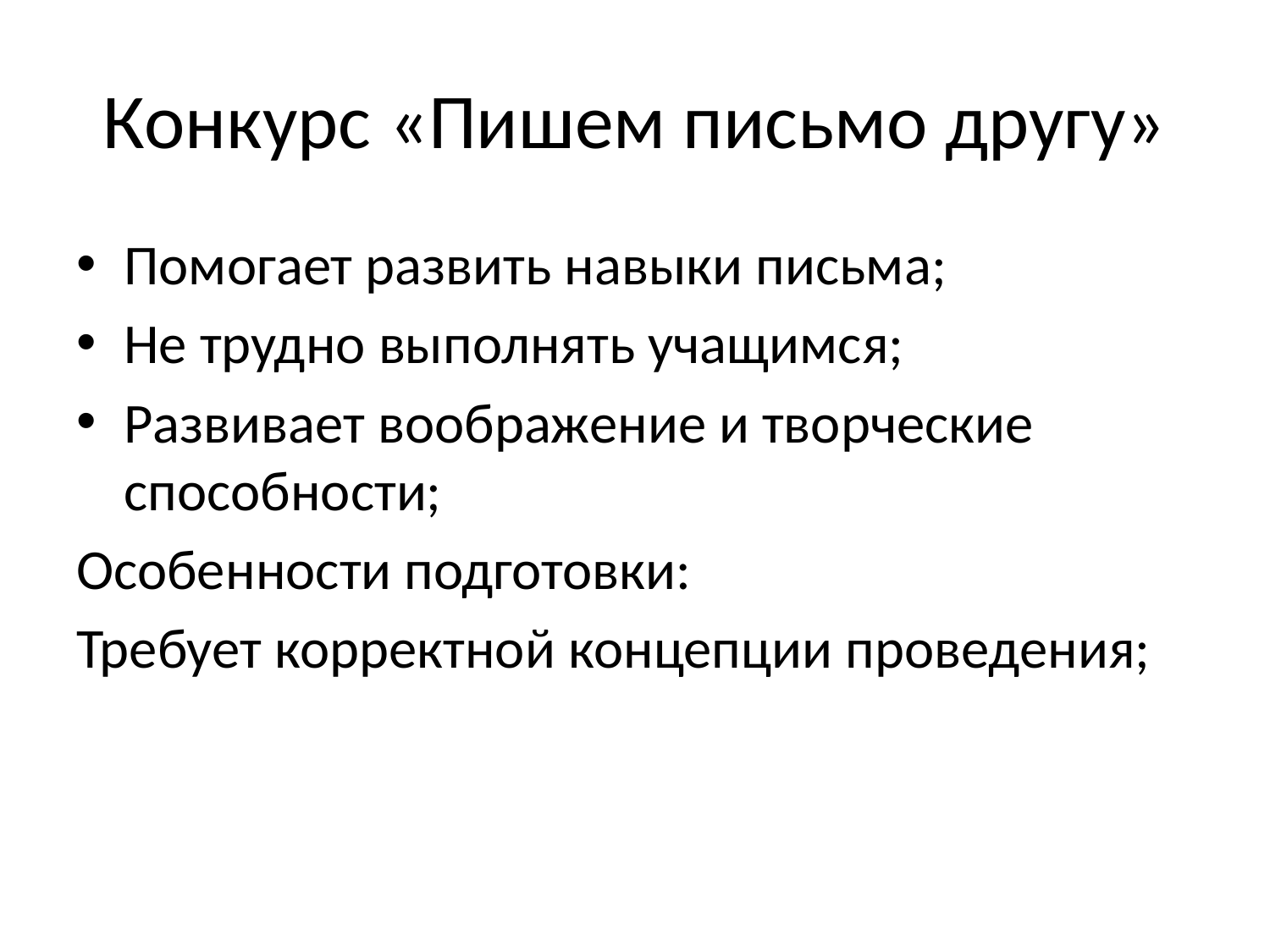

# Конкурс «Пишем письмо другу»
Помогает развить навыки письма;
Не трудно выполнять учащимся;
Развивает воображение и творческие способности;
Особенности подготовки:
Требует корректной концепции проведения;